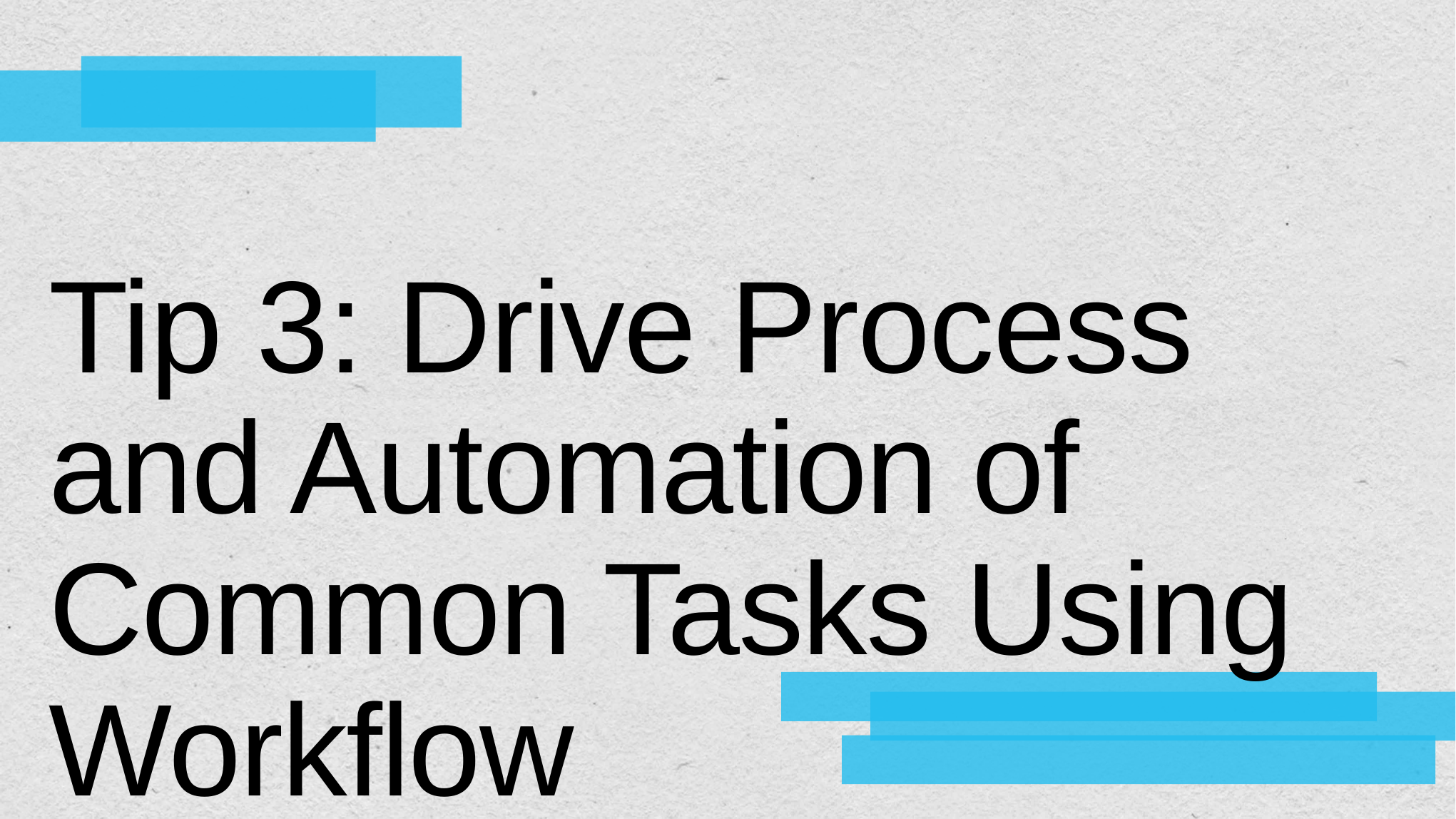

# Tip 3: Drive Process and Automation of Common Tasks Using Workflow